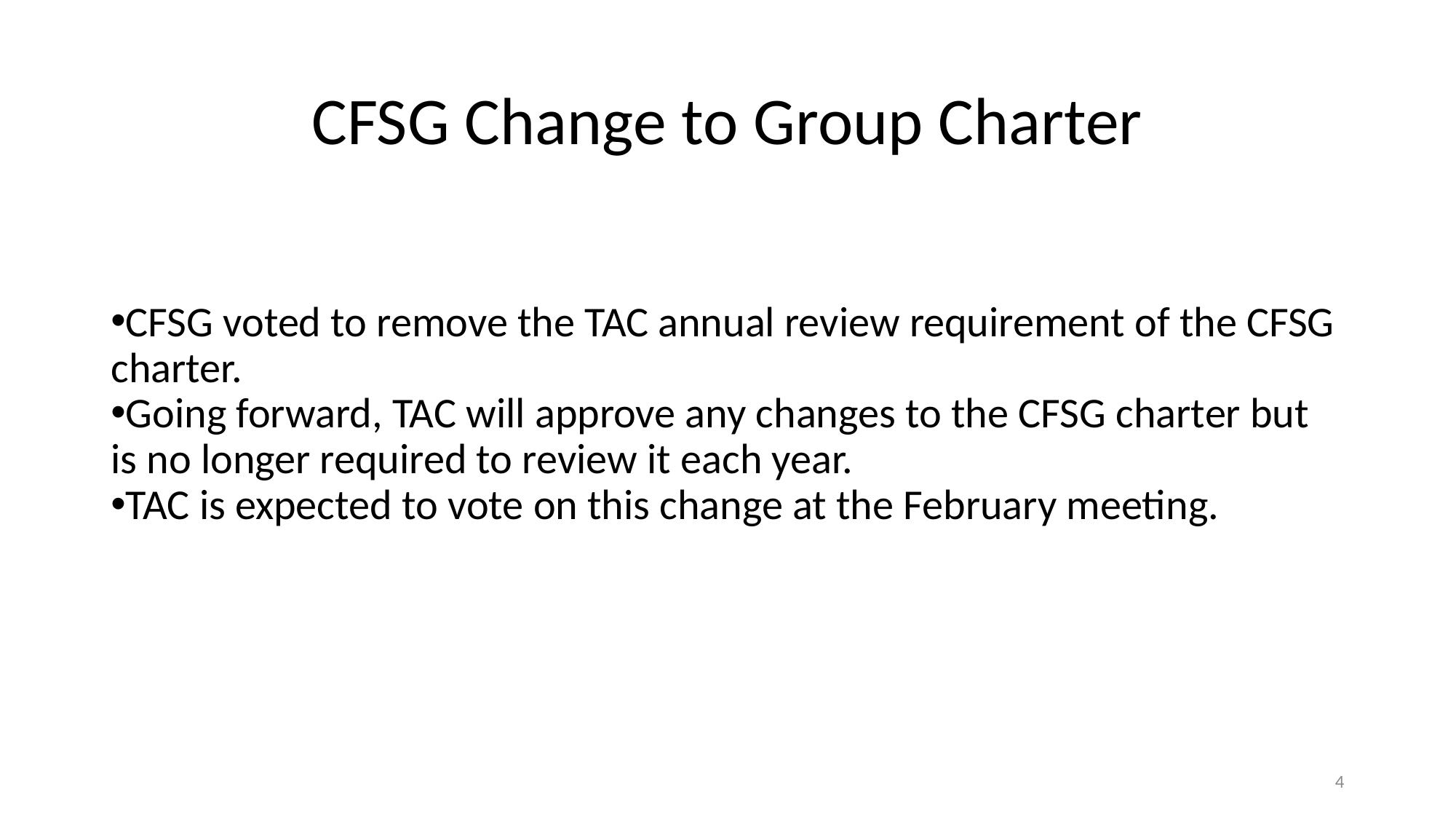

# CFSG Change to Group Charter
CFSG voted to remove the TAC annual review requirement of the CFSG charter.
Going forward, TAC will approve any changes to the CFSG charter but is no longer required to review it each year.
TAC is expected to vote on this change at the February meeting.
4